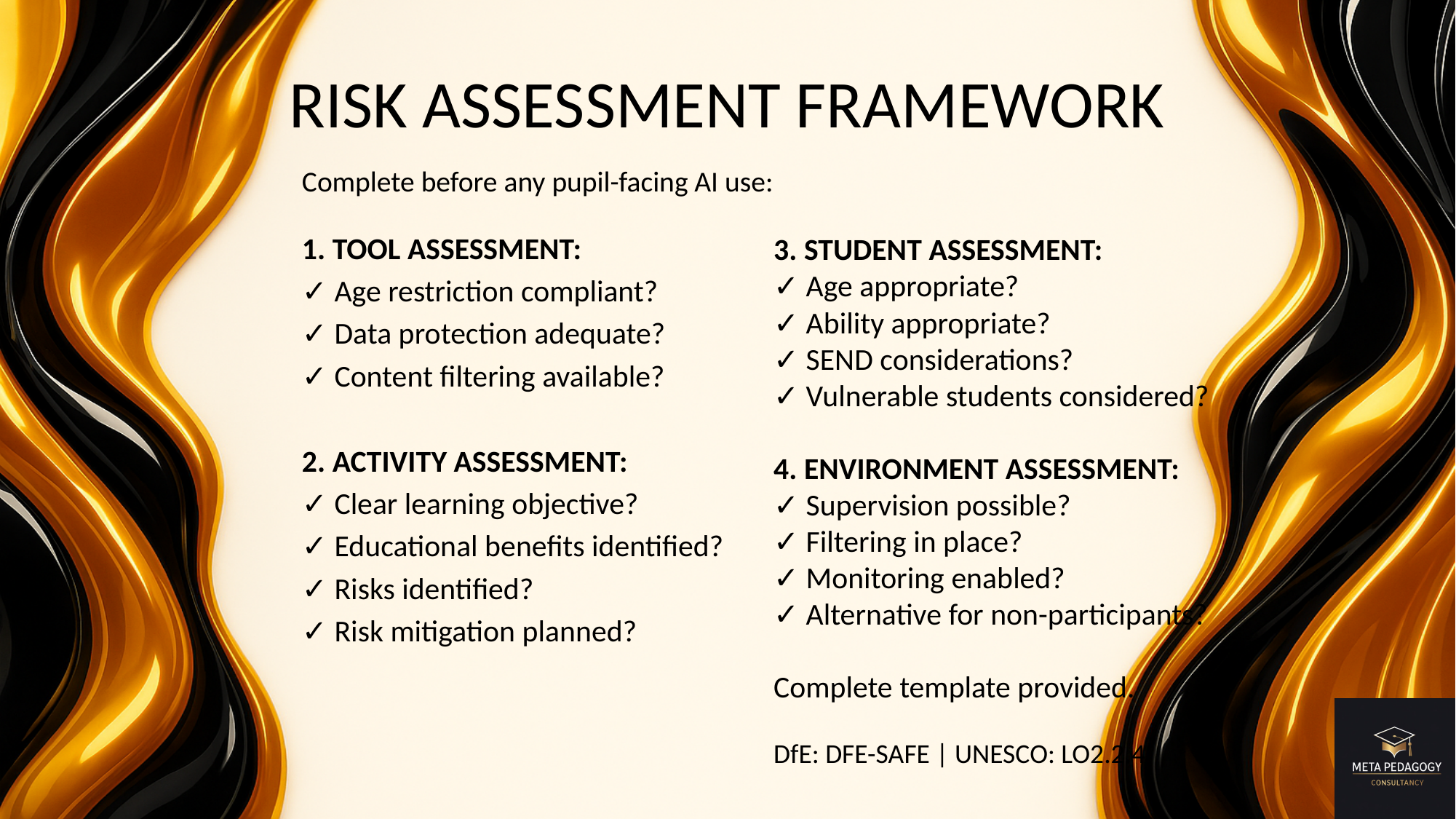

# RISK ASSESSMENT FRAMEWORK
Complete before any pupil-facing AI use:

1. TOOL ASSESSMENT:
✓ Age restriction compliant?
✓ Data protection adequate?
✓ Content filtering available?

2. ACTIVITY ASSESSMENT:
✓ Clear learning objective?
✓ Educational benefits identified?
✓ Risks identified?
✓ Risk mitigation planned?

3. STUDENT ASSESSMENT:
✓ Age appropriate?
✓ Ability appropriate?
✓ SEND considerations?
✓ Vulnerable students considered?

4. ENVIRONMENT ASSESSMENT:
✓ Supervision possible?
✓ Filtering in place?
✓ Monitoring enabled?
✓ Alternative for non-participants?

Complete template provided.

DfE: DFE-SAFE | UNESCO: LO2.2.4